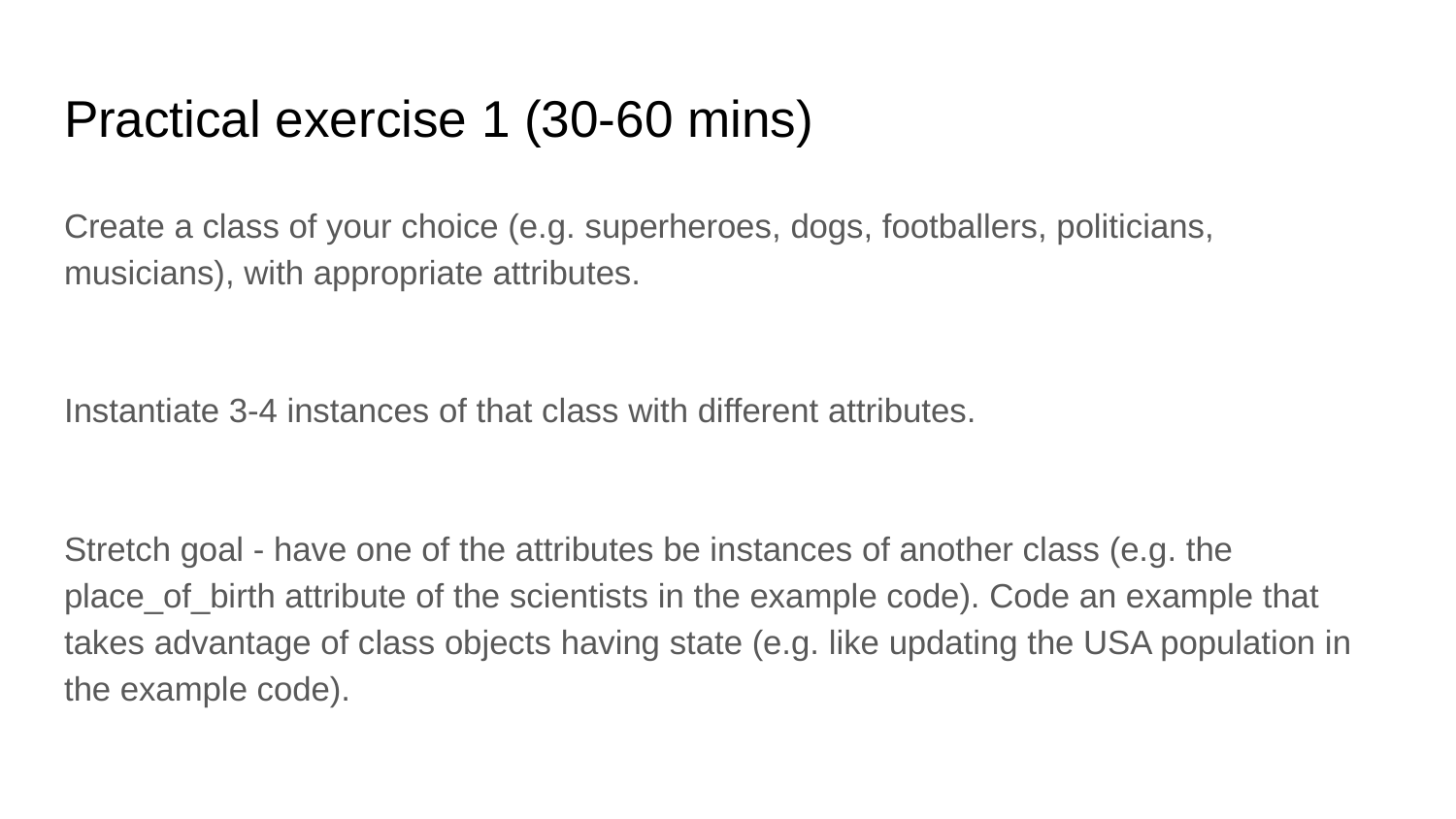

# Practical exercise 1 (30-60 mins)
Create a class of your choice (e.g. superheroes, dogs, footballers, politicians, musicians), with appropriate attributes.

Instantiate 3-4 instances of that class with different attributes.

Stretch goal - have one of the attributes be instances of another class (e.g. the place_of_birth attribute of the scientists in the example code). Code an example that takes advantage of class objects having state (e.g. like updating the USA population in the example code).